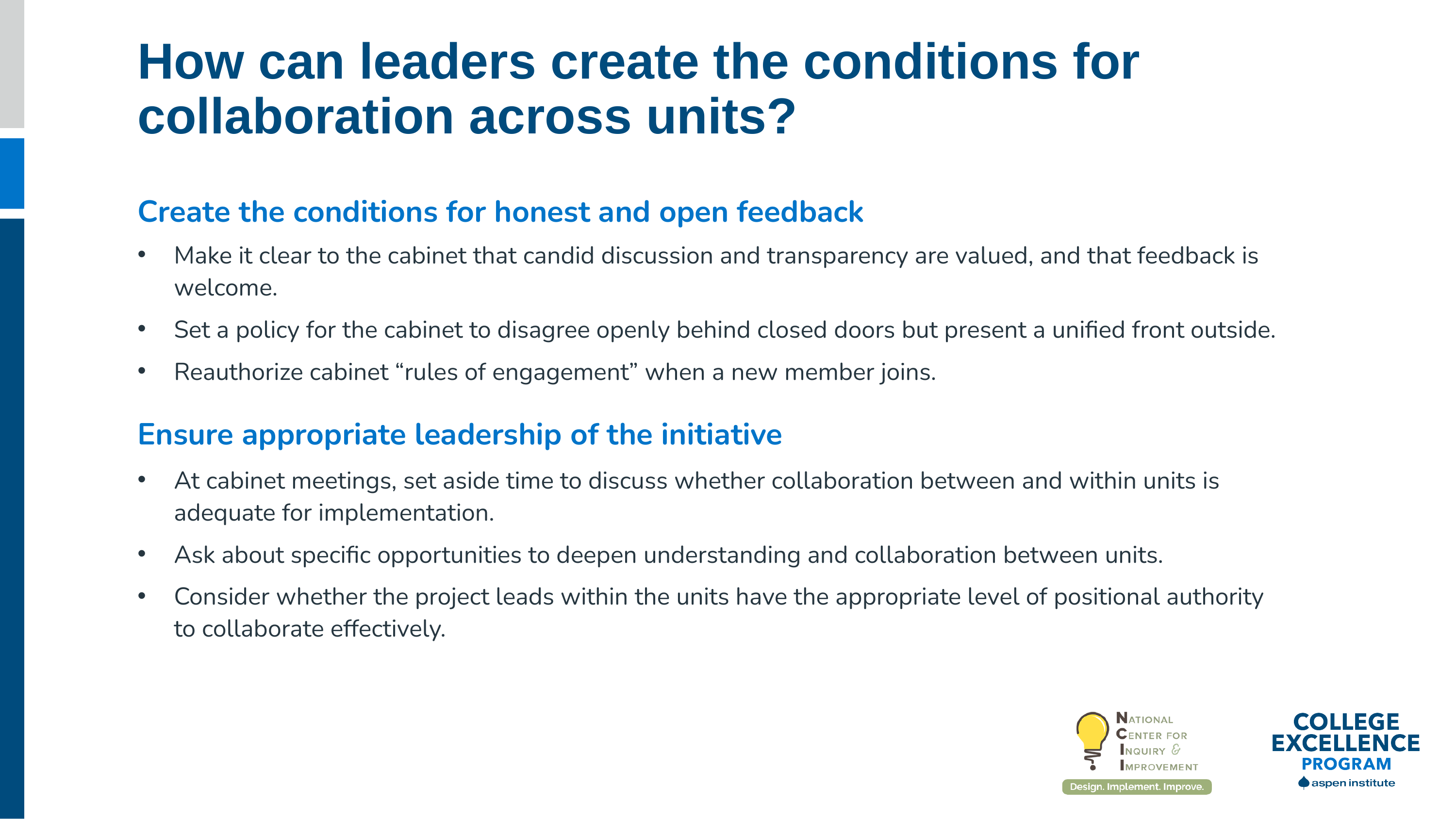

How can leaders create the conditions for collaboration across units?
Create the conditions for honest and open feedback
Make it clear to the cabinet that candid discussion and transparency are valued, and that feedback is welcome.
Set a policy for the cabinet to disagree openly behind closed doors but present a unified front outside.
Reauthorize cabinet “rules of engagement” when a new member joins.

Ensure appropriate leadership of the initiative
At cabinet meetings, set aside time to discuss whether collaboration between and within units is adequate for implementation.
Ask about specific opportunities to deepen understanding and collaboration between units.
Consider whether the project leads within the units have the appropriate level of positional authority to collaborate effectively.